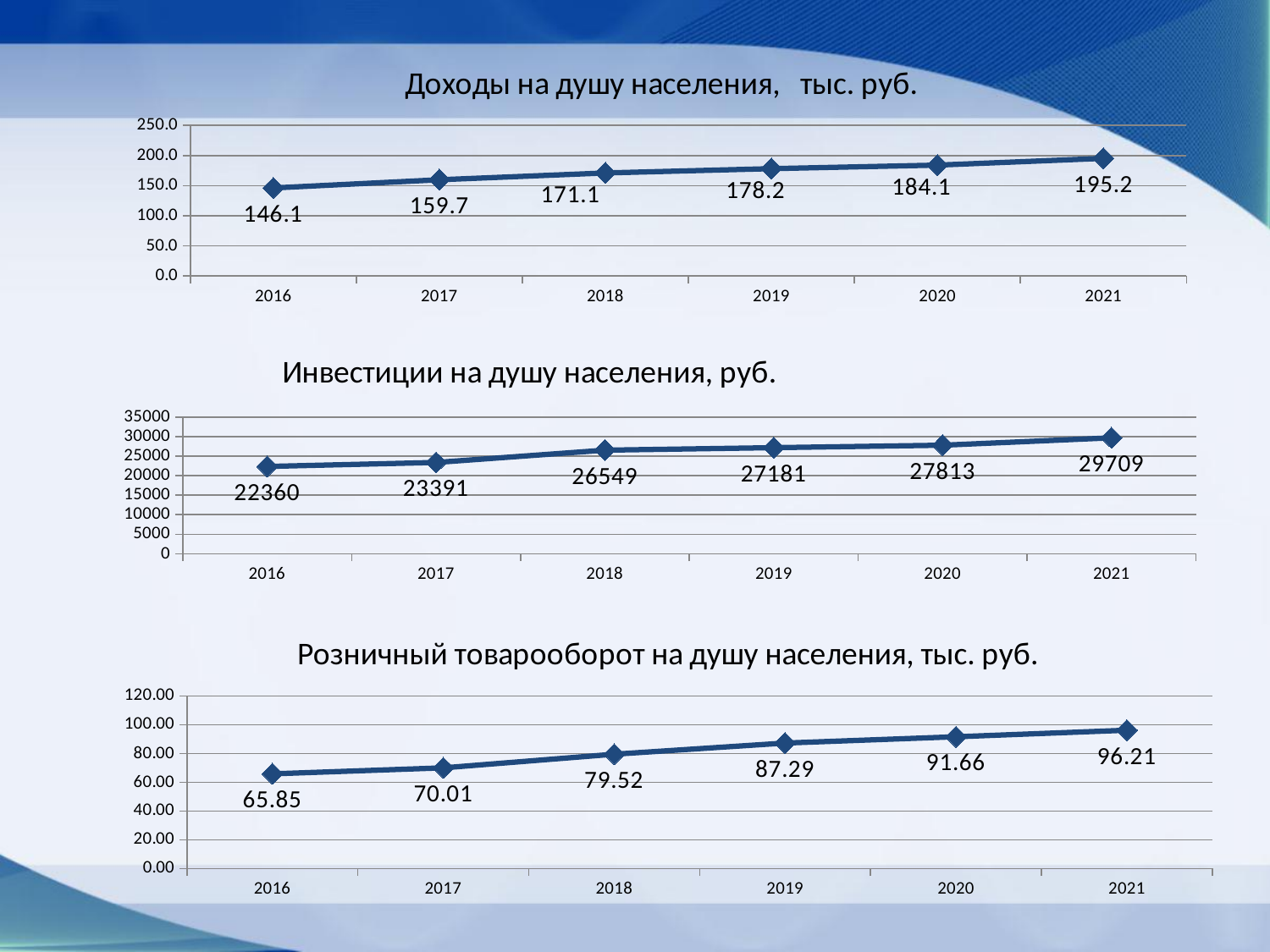

### Chart: Доходы на душу населения,   тыс. руб.

| Category | Доходы на душу населения ,   тыс. руб. |
|---|---|
| 2016 | 146.08695652173915 |
| 2017 | 159.7319509419648 |
| 2018 | 171.0682680151707 |
| 2019 | 178.2111251580278 |
| 2020 | 184.05183312262957 |
| 2021 | 195.2275600505689 |

### Chart: Инвестиции на душу населения, руб.

| Category | Инвестиции на душу населения, руб |
|---|---|
| 2016 | 22360.24844720497 |
| 2017 | 23391.07346061449 |
| 2018 | 26548.672566371682 |
| 2019 | 27180.78381795196 |
| 2020 | 27812.89506953224 |
| 2021 | 29709.228824273072 |

### Chart:

| Category | Розничный товарооборот на душу населения, тыс. руб. |
|---|---|
| 2016 | 65.8528971028971 |
| 2017 | 70.011379441143 |
| 2018 | 79.51959544879898 |
| 2019 | 87.2945638432364 |
| 2020 | 91.65613147914033 |
| 2021 | 96.20733249051833 |